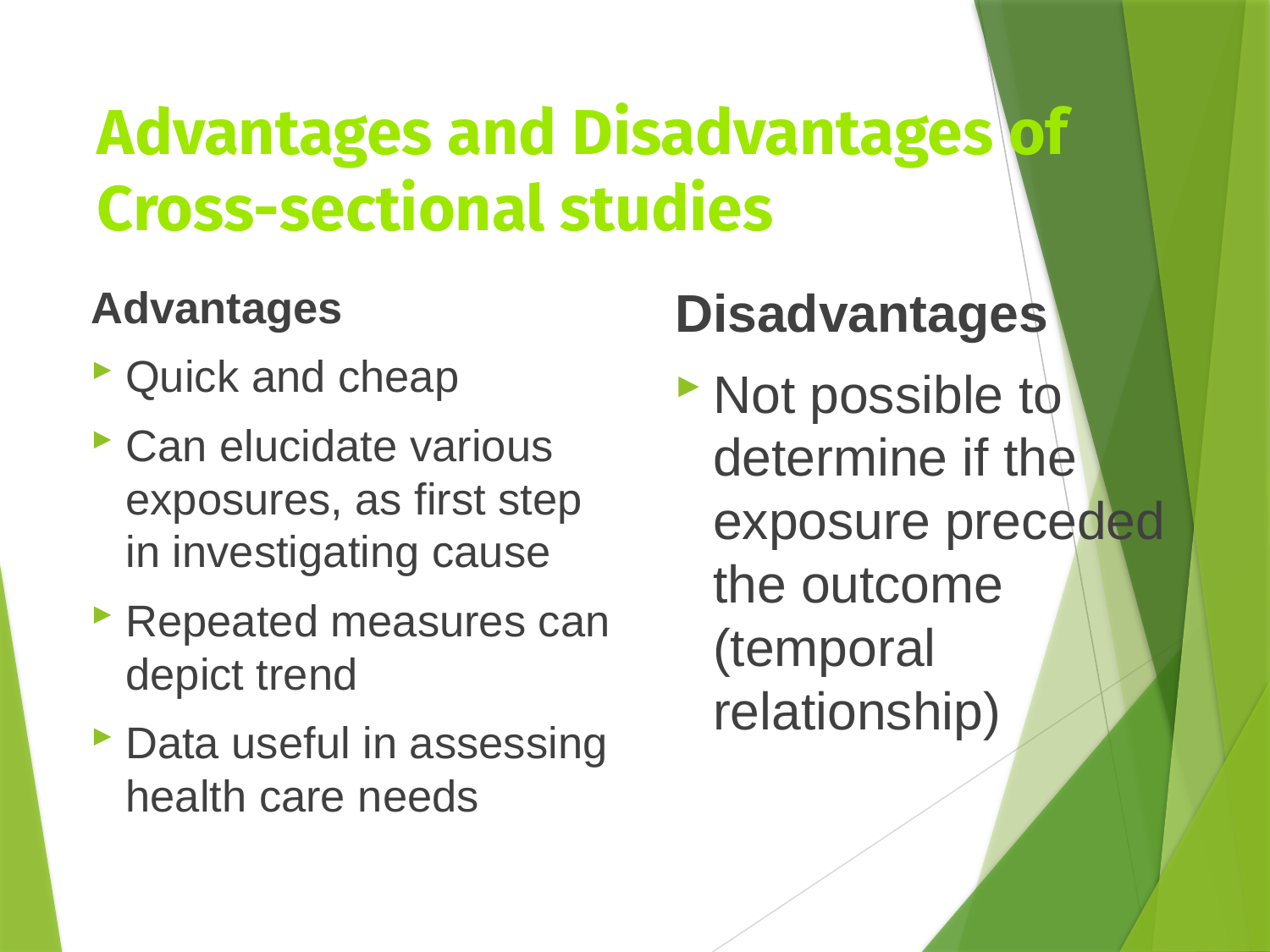

# Advantages and Disadvantages of Cross-sectional studies
Advantages
Quick and cheap
Can elucidate various exposures, as first step in investigating cause
Repeated measures can depict trend
Data useful in assessing health care needs

Disadvantages
Not possible to determine if the exposure preceded the outcome (temporal relationship)